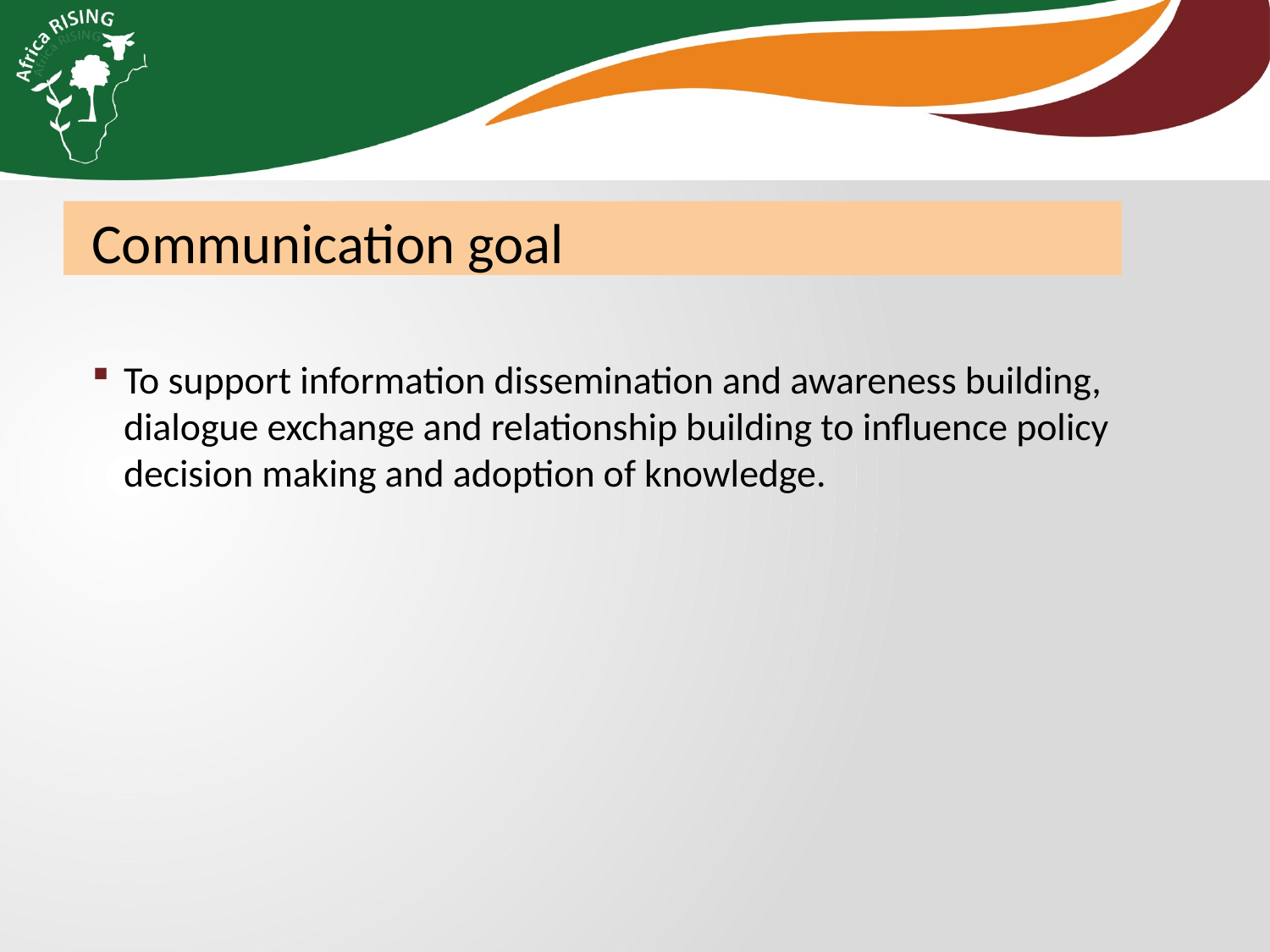

Communication goal
To support information dissemination and awareness building, dialogue exchange and relationship building to influence policy decision making and adoption of knowledge.